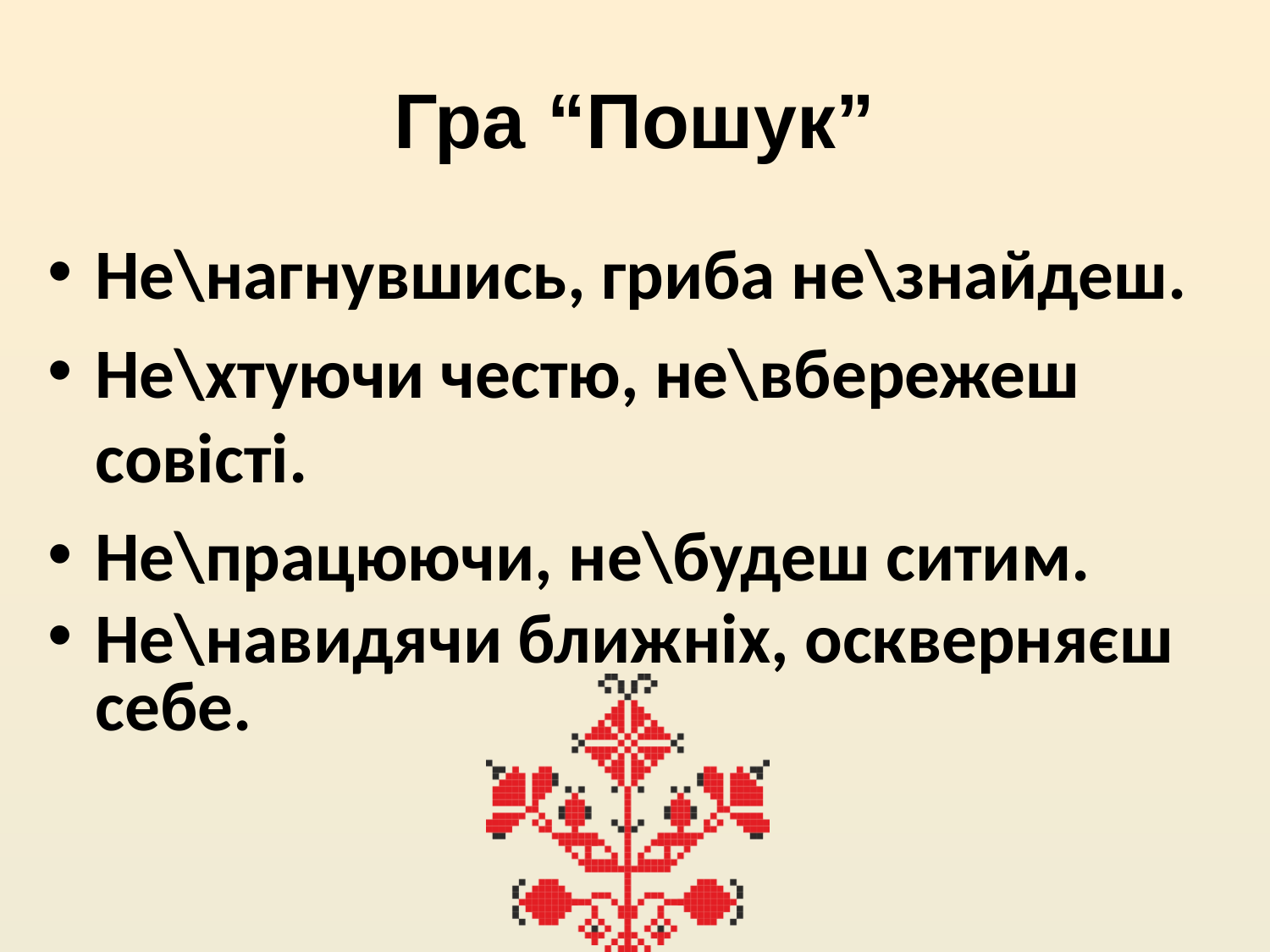

# Гра “Пошук”
Не\нагнувшись, гриба не\знайдеш.
Не\хтуючи честю, не\вбережеш совісті.
Не\працюючи, не\будеш ситим.
Не\навидячи ближніх, оскверняєш себе.